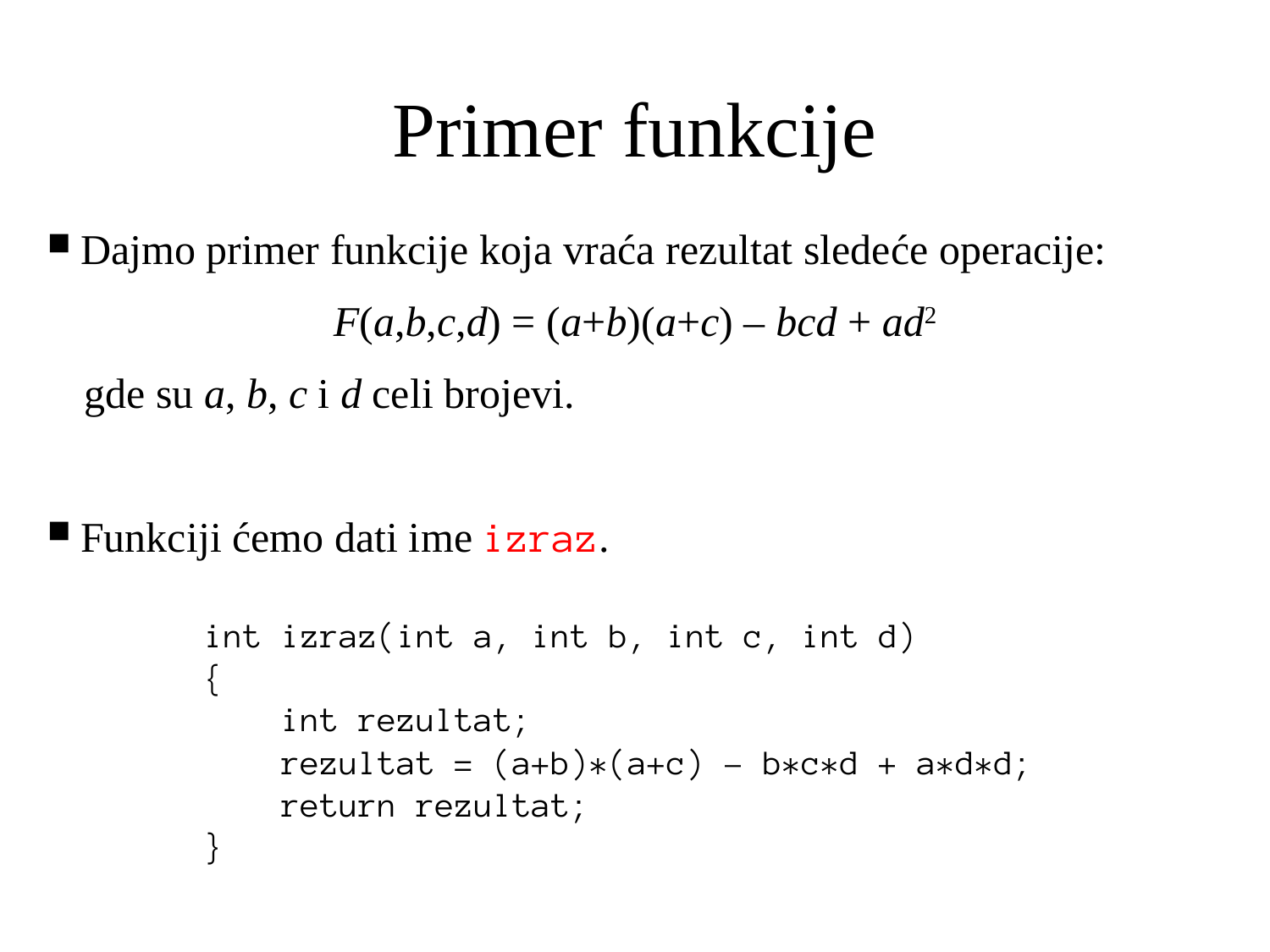

# Primer funkcije
Dajmo primer funkcije koja vraća rezultat sledeće operacije:
F(a,b,c,d) = (a+b)(a+c) – bcd + ad2
gde su a, b, c i d celi brojevi.

Funkciji ćemo dati ime izraz.
int izraz(int a, int b, int c, int d)
{
    int rezultat;
    rezultat = (a+b)*(a+c) – b*c*d + a*d*d;
    return rezultat;
}